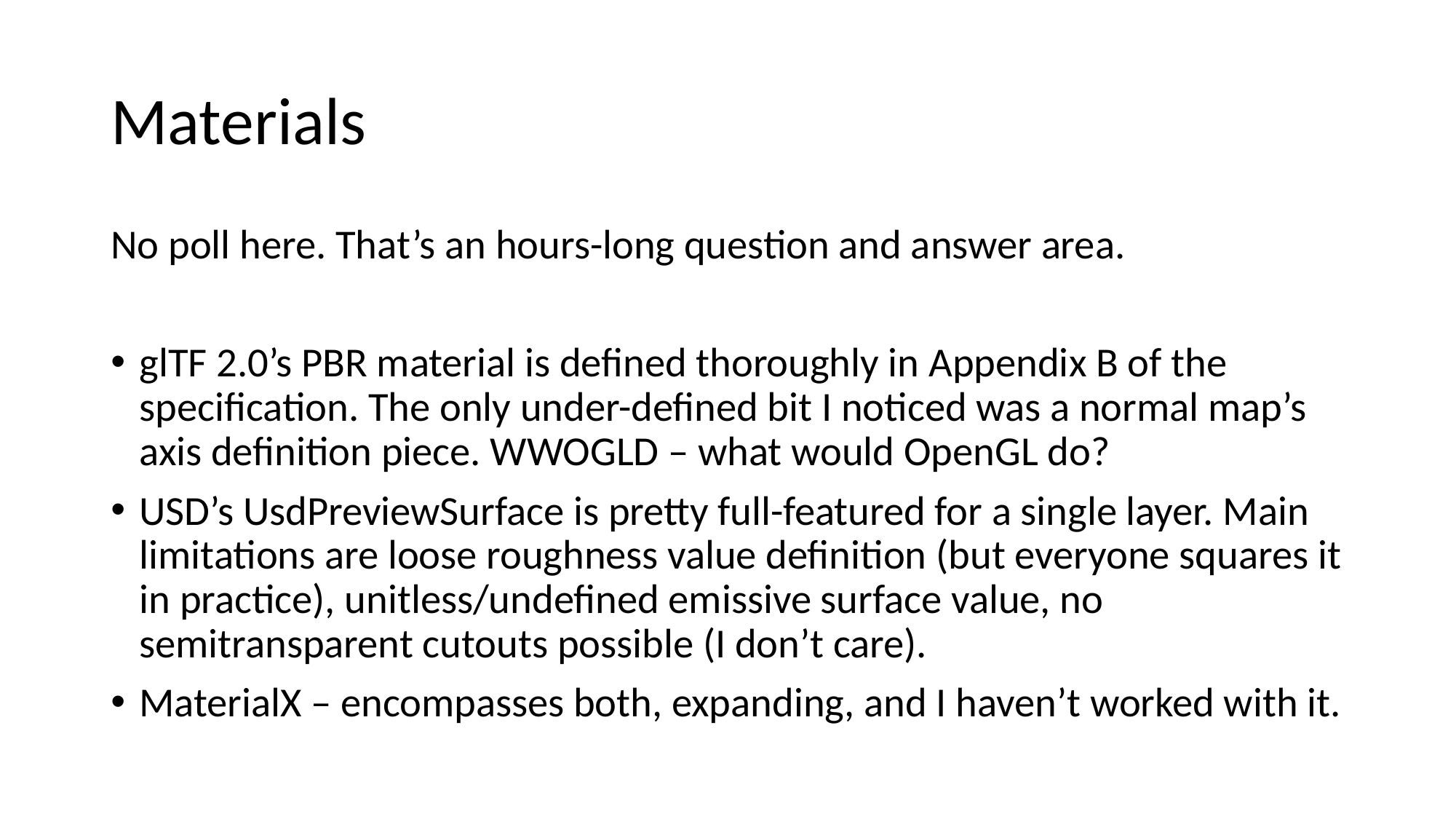

# Materials
No poll here. That’s an hours-long question and answer area.

glTF 2.0’s PBR material is defined thoroughly in Appendix B of the specification. The only under-defined bit I noticed was a normal map’s axis definition piece. WWOGLD – what would OpenGL do?
USD’s UsdPreviewSurface is pretty full-featured for a single layer. Main limitations are loose roughness value definition (but everyone squares it in practice), unitless/undefined emissive surface value, no semitransparent cutouts possible (I don’t care).
MaterialX – encompasses both, expanding, and I haven’t worked with it.